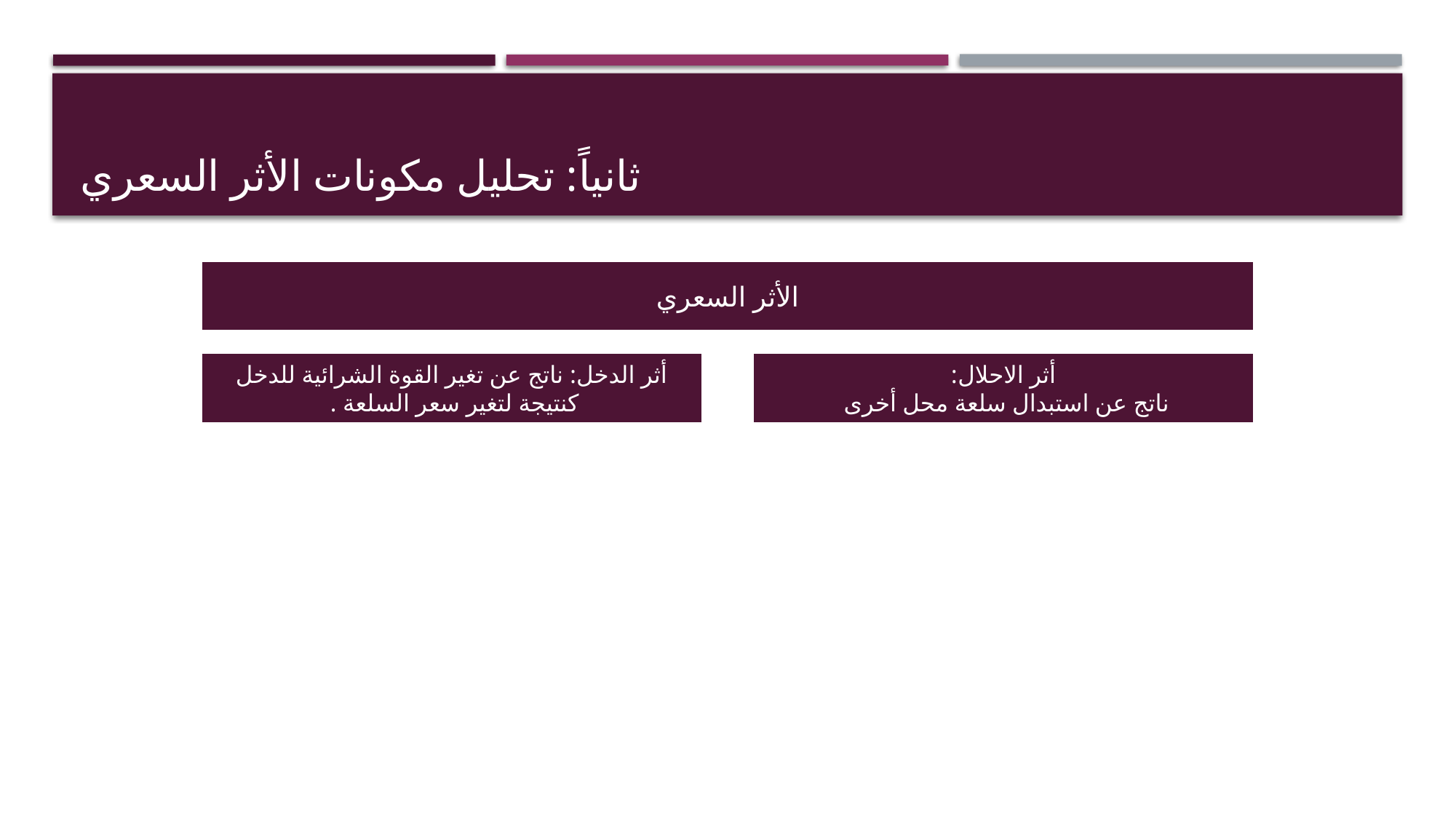

# ثانياً: تحليل مكونات الأثر السعري
أثر الدخل: ناتج عن تغير القوة الشرائية للدخل كنتيجة لتغير سعر السلعة .
ناتج عن استبدال سلعة محل أخرى